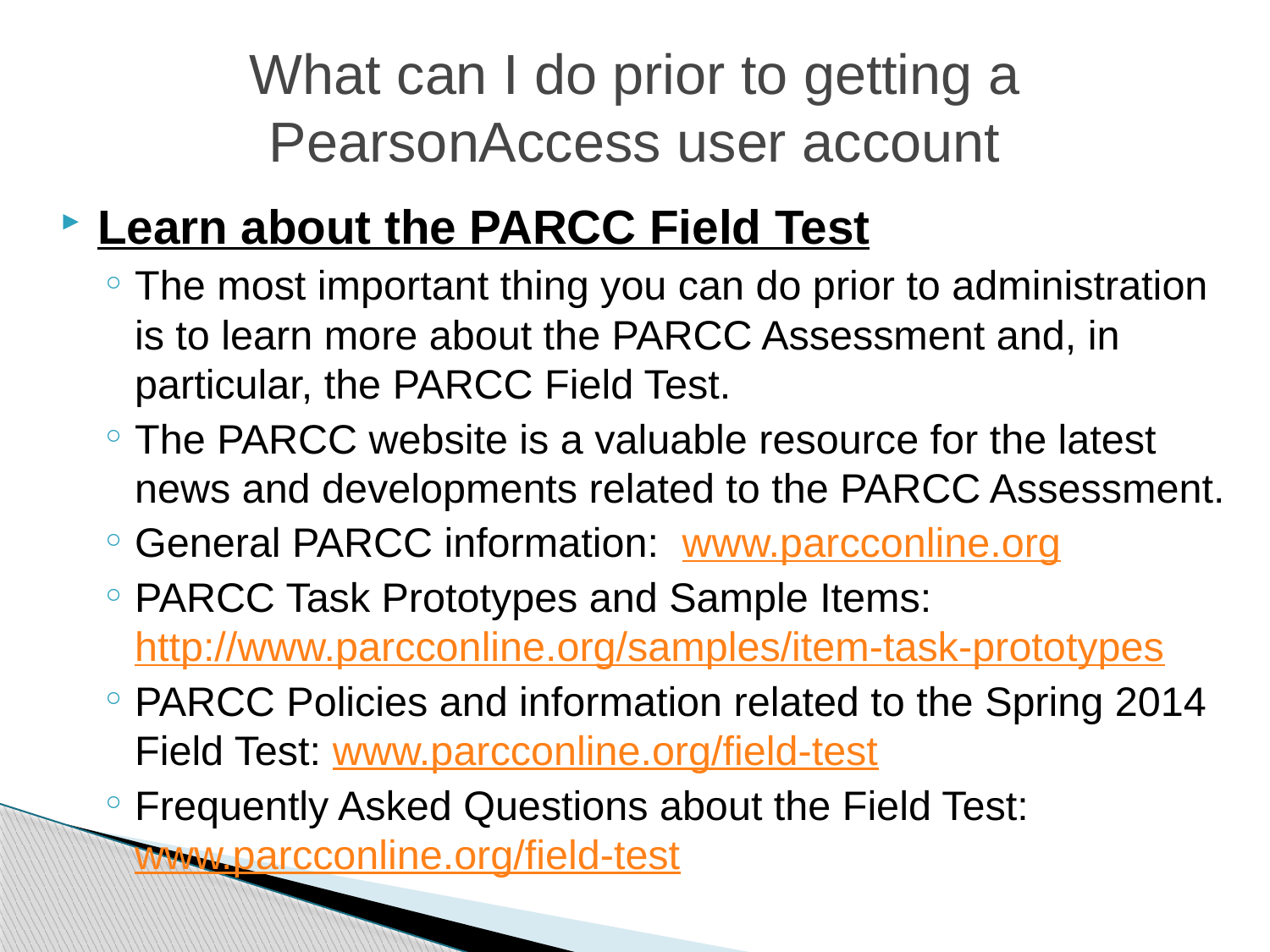

# What can I do prior to getting a PearsonAccess user account
Learn about the PARCC Field Test
The most important thing you can do prior to administration is to learn more about the PARCC Assessment and, in particular, the PARCC Field Test.
The PARCC website is a valuable resource for the latest news and developments related to the PARCC Assessment.
General PARCC information:  www.parcconline.org
PARCC Task Prototypes and Sample Items: http://www.parcconline.org/samples/item-task-prototypes
PARCC Policies and information related to the Spring 2014 Field Test: www.parcconline.org/field-test
Frequently Asked Questions about the Field Test: www.parcconline.org/field-test